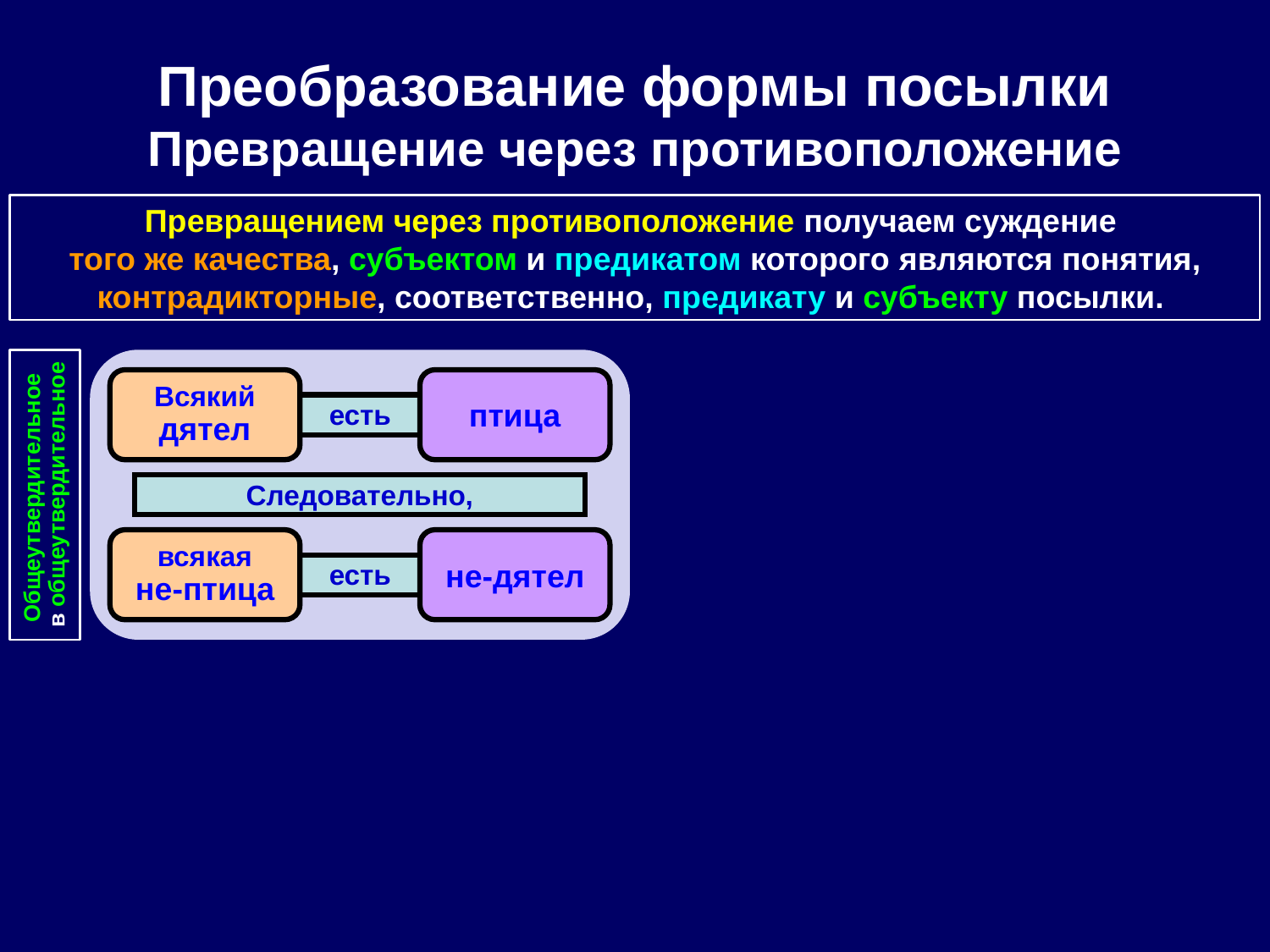

Преобразование формы посылки
Превращение через противоположение
Превращением через противоположение получаем суждение
того же качества, субъектом и предикатом которого являются понятия, контрадикторные, соответственно, предикату и субъекту посылки.

Всякий
дятел
птица
есть
Общеутвердительное
в общеутвердительное
Следовательно,
всякая
не-птица
не-дятел
есть